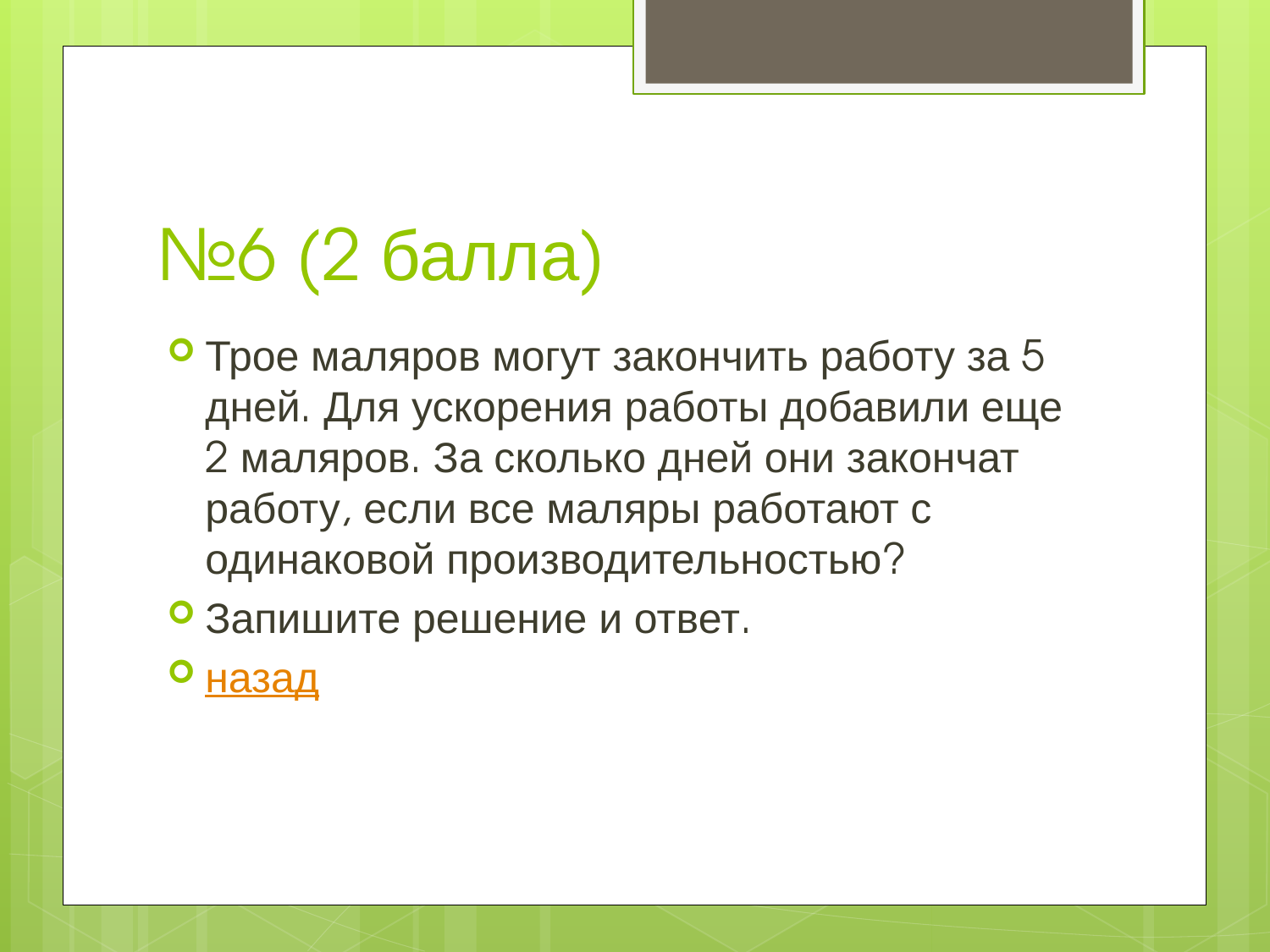

# №6 (2 балла)
Трое маляров могут закончить работу за 5 дней. Для ускорения работы добавили еще 2 маляров. За сколько дней они закончат работу, если все маляры работают с одинаковой производительностью?
Запишите решение и ответ.
назад